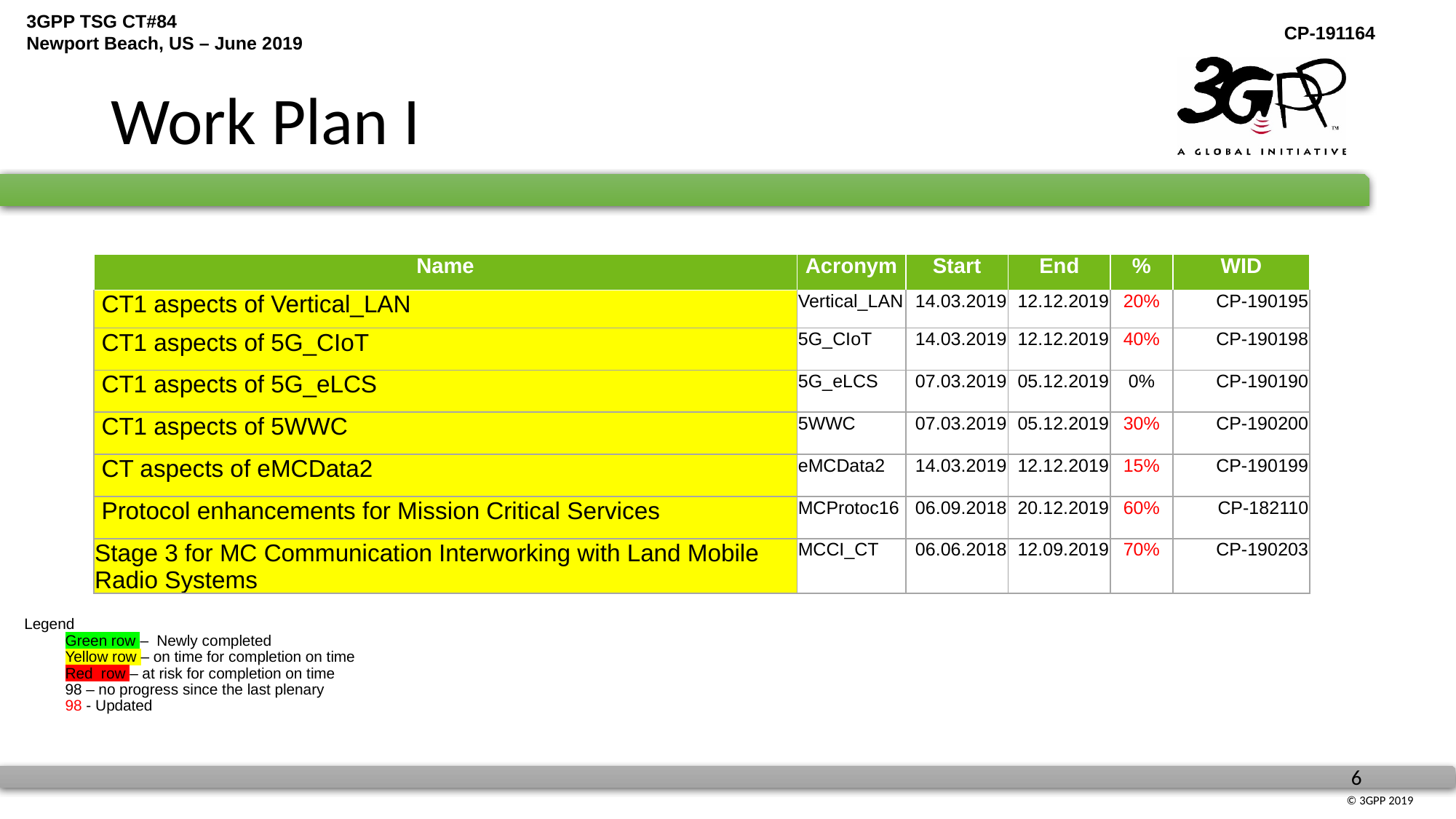

# Work Plan I
| Name | Acronym | Start | End | % | WID |
| --- | --- | --- | --- | --- | --- |
| CT1 aspects of Vertical\_LAN | Vertical\_LAN | 14.03.2019 | 12.12.2019 | 20% | CP-190195 |
| CT1 aspects of 5G\_CIoT | 5G\_CIoT | 14.03.2019 | 12.12.2019 | 40% | CP-190198 |
| CT1 aspects of 5G\_eLCS | 5G\_eLCS | 07.03.2019 | 05.12.2019 | 0% | CP-190190 |
| CT1 aspects of 5WWC | 5WWC | 07.03.2019 | 05.12.2019 | 30% | CP-190200 |
| CT aspects of eMCData2 | eMCData2 | 14.03.2019 | 12.12.2019 | 15% | CP-190199 |
| Protocol enhancements for Mission Critical Services | MCProtoc16 | 06.09.2018 | 20.12.2019 | 60% | CP-182110 |
| Stage 3 for MC Communication Interworking with Land Mobile Radio Systems | MCCI\_CT | 06.06.2018 | 12.09.2019 | 70% | CP-190203 |
Legend
Green row –  Newly completed
	Yellow row – on time for completion on time
Red  row – at risk for completion on time
	98 – no progress since the last plenary
	98 - Updated